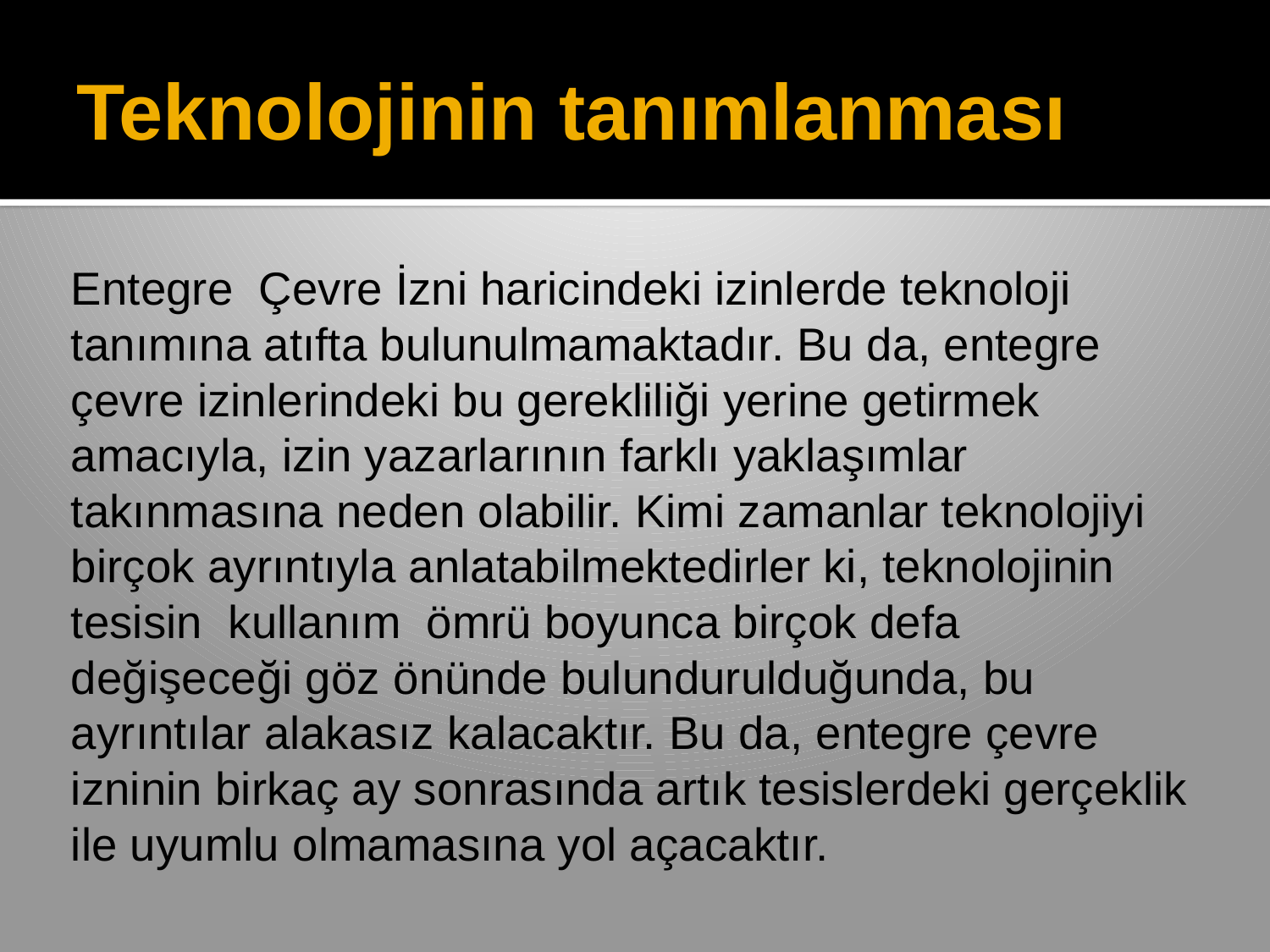

# Teknolojinin tanımlanması
Entegre  Çevre İzni haricindeki izinlerde teknoloji tanımına atıfta bulunulmamaktadır. Bu da, entegre çevre izinlerindeki bu gerekliliği yerine getirmek amacıyla, izin yazarlarının farklı yaklaşımlar takınmasına neden olabilir. Kimi zamanlar teknolojiyi birçok ayrıntıyla anlatabilmektedirler ki, teknolojinin tesisin  kullanım  ömrü boyunca birçok defa değişeceği göz önünde bulundurulduğunda, bu ayrıntılar alakasız kalacaktır. Bu da, entegre çevre izninin birkaç ay sonrasında artık tesislerdeki gerçeklik ile uyumlu olmamasına yol açacaktır.